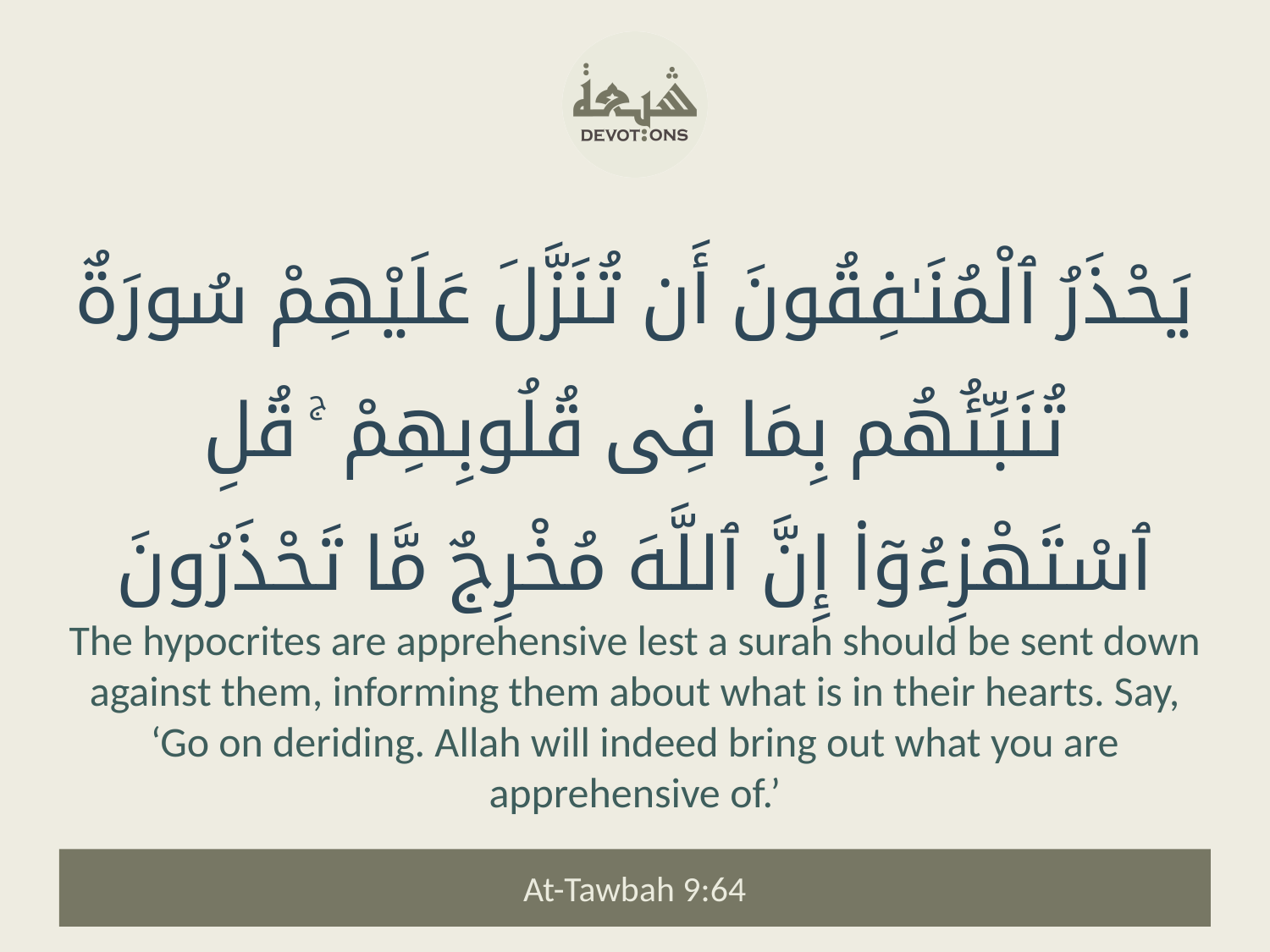

يَحْذَرُ ٱلْمُنَـٰفِقُونَ أَن تُنَزَّلَ عَلَيْهِمْ سُورَةٌ تُنَبِّئُهُم بِمَا فِى قُلُوبِهِمْ ۚ قُلِ ٱسْتَهْزِءُوٓا۟ إِنَّ ٱللَّهَ مُخْرِجٌ مَّا تَحْذَرُونَ
The hypocrites are apprehensive lest a surah should be sent down against them, informing them about what is in their hearts. Say, ‘Go on deriding. Allah will indeed bring out what you are apprehensive of.’
At-Tawbah 9:64